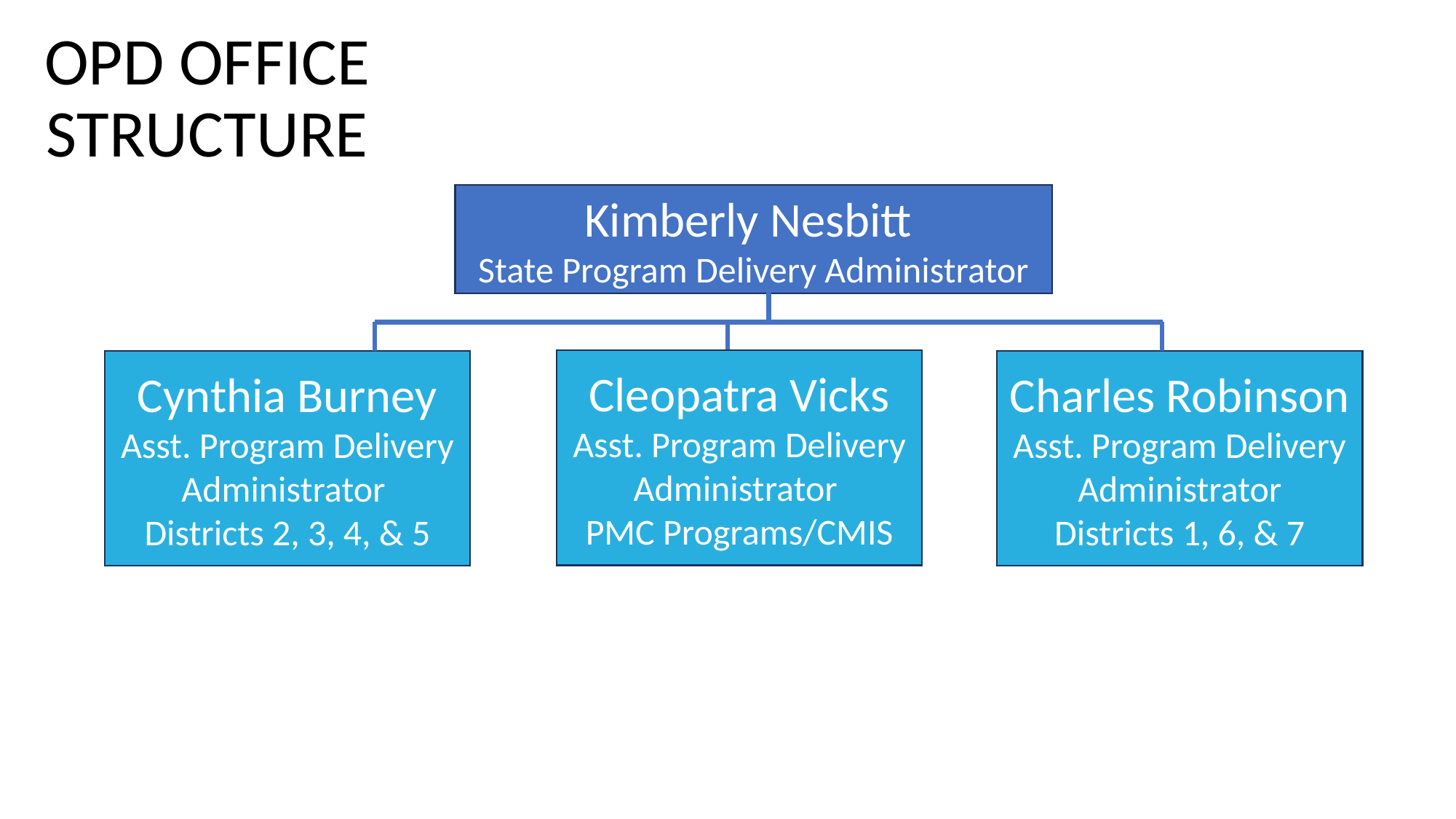

# OPD OFFICE STRUCTURE
Kimberly Nesbitt
State Program Delivery Administrator
Cynthia Burney
Asst. Program Delivery Administrator
Districts 2, 3, 4, & 5
Charles Robinson
Asst. Program Delivery Administrator
Districts 1, 6, & 7
Cleopatra Vicks
Asst. Program Delivery Administrator
PMC Programs/CMIS